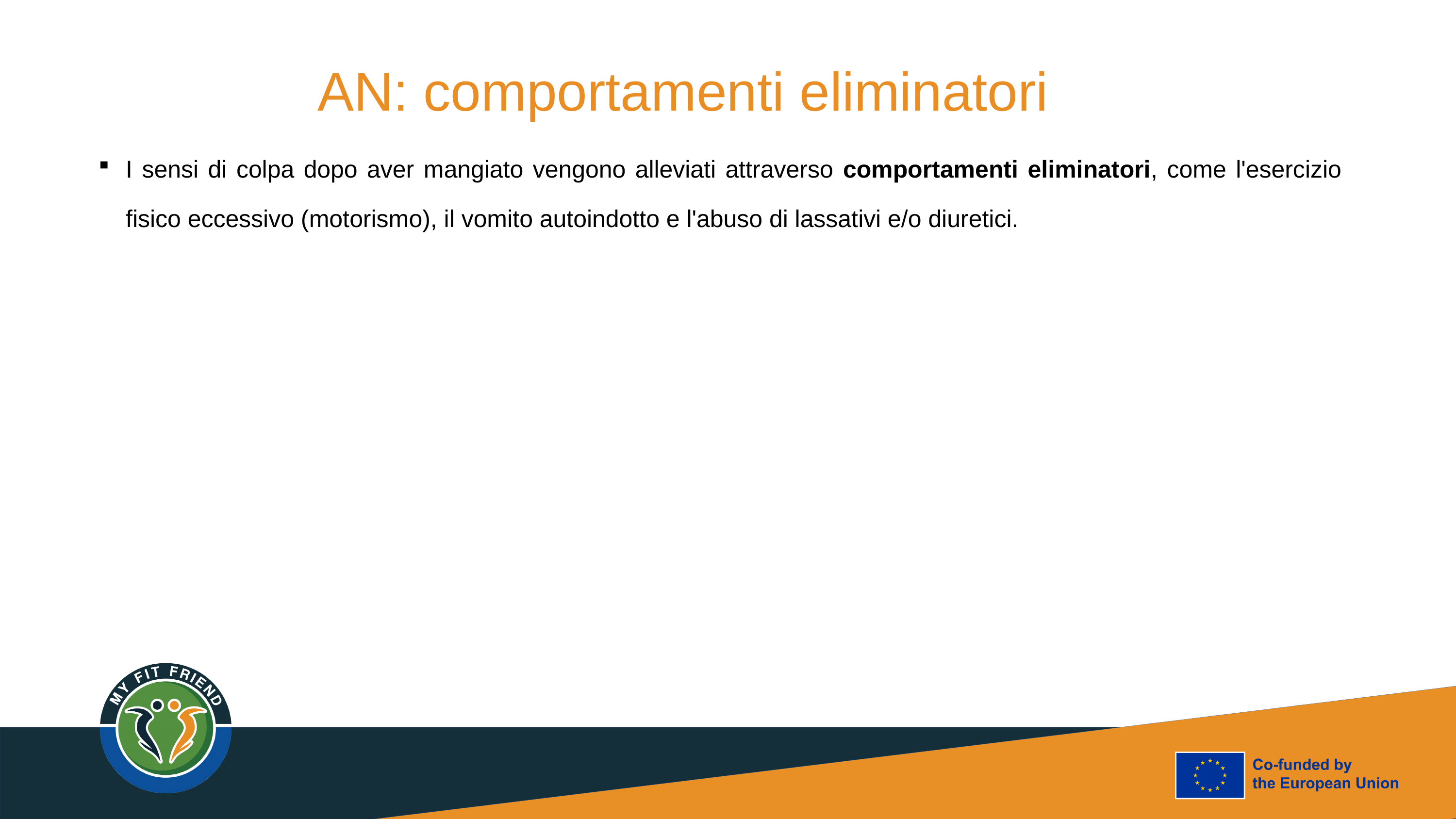

AN: comportamenti eliminatori
I sensi di colpa dopo aver mangiato vengono alleviati attraverso comportamenti eliminatori, come l'esercizio fisico eccessivo (motorismo), il vomito autoindotto e l'abuso di lassativi e/o diuretici.